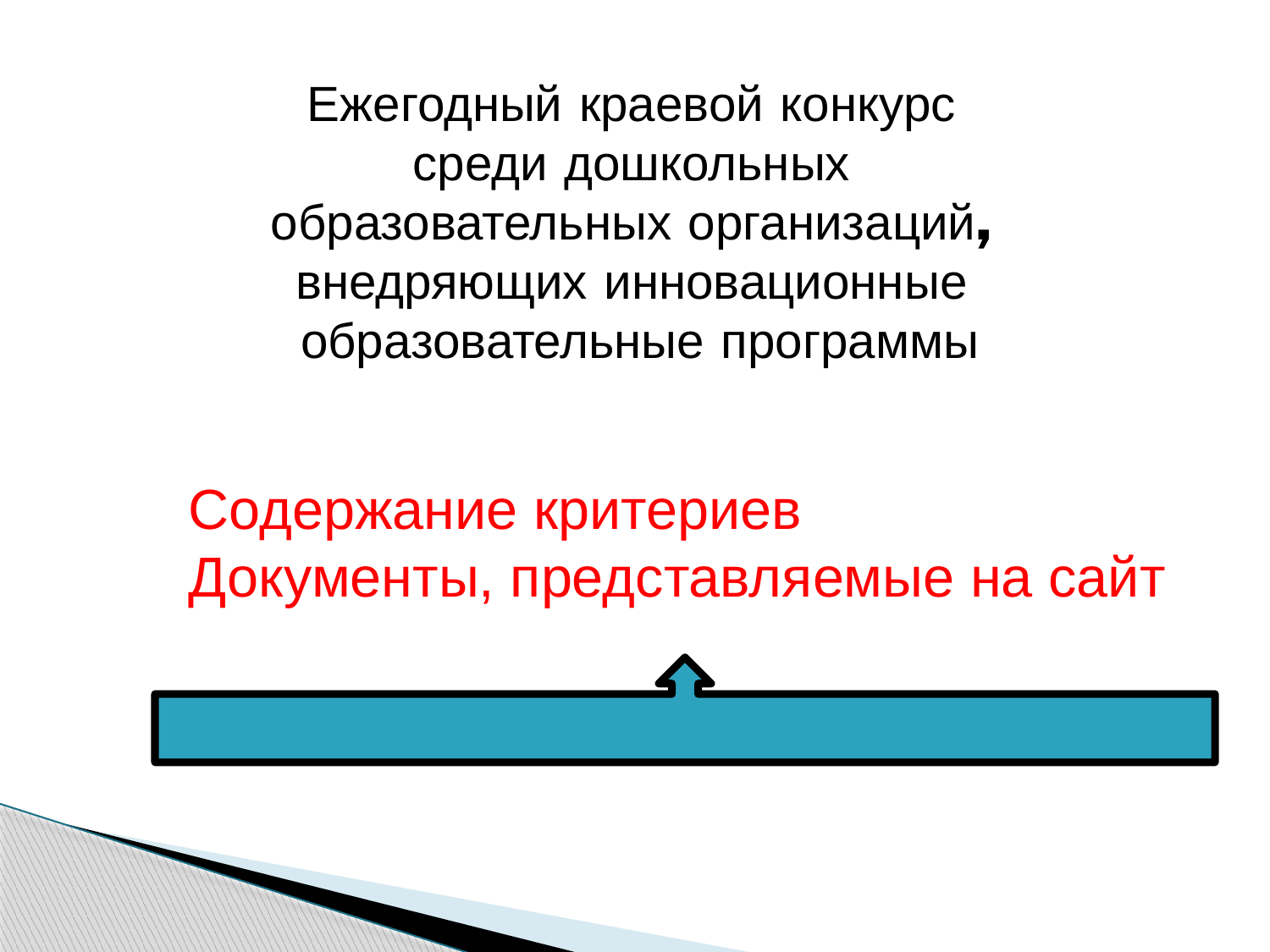

Ежегодный краевой конкурс
среди дошкольных
образовательных организаций,
внедряющих инновационные
образовательные программы

Содержание критериев
Документы, представляемые на сайт